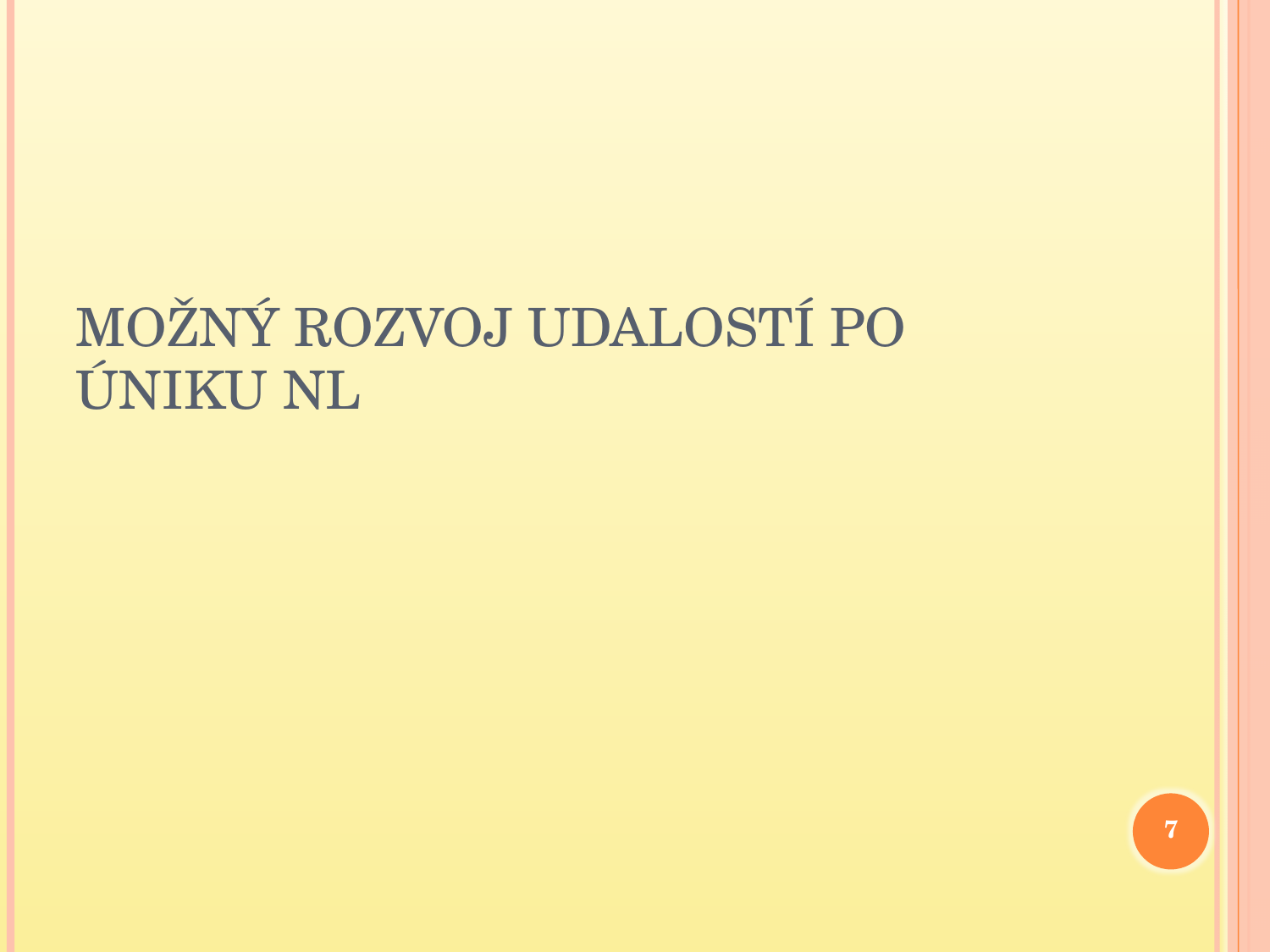

# Možný rozvoj udalostí po úniku NL
7